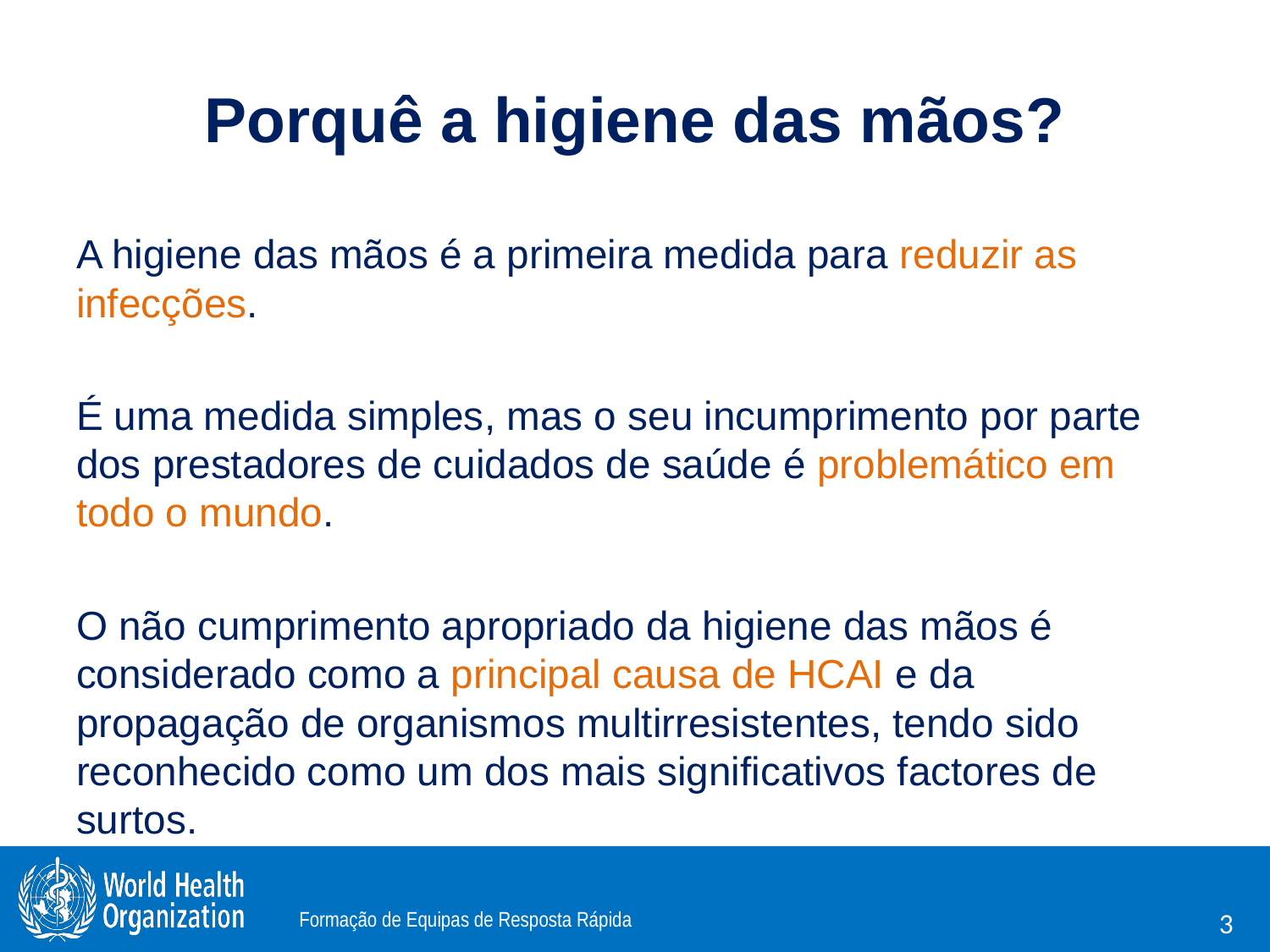

# Porquê a higiene das mãos?
A higiene das mãos é a primeira medida para reduzir as infecções.

É uma medida simples, mas o seu incumprimento por parte dos prestadores de cuidados de saúde é problemático em todo o mundo.

O não cumprimento apropriado da higiene das mãos é considerado como a principal causa de HCAI e da propagação de organismos multirresistentes, tendo sido reconhecido como um dos mais significativos factores de surtos.